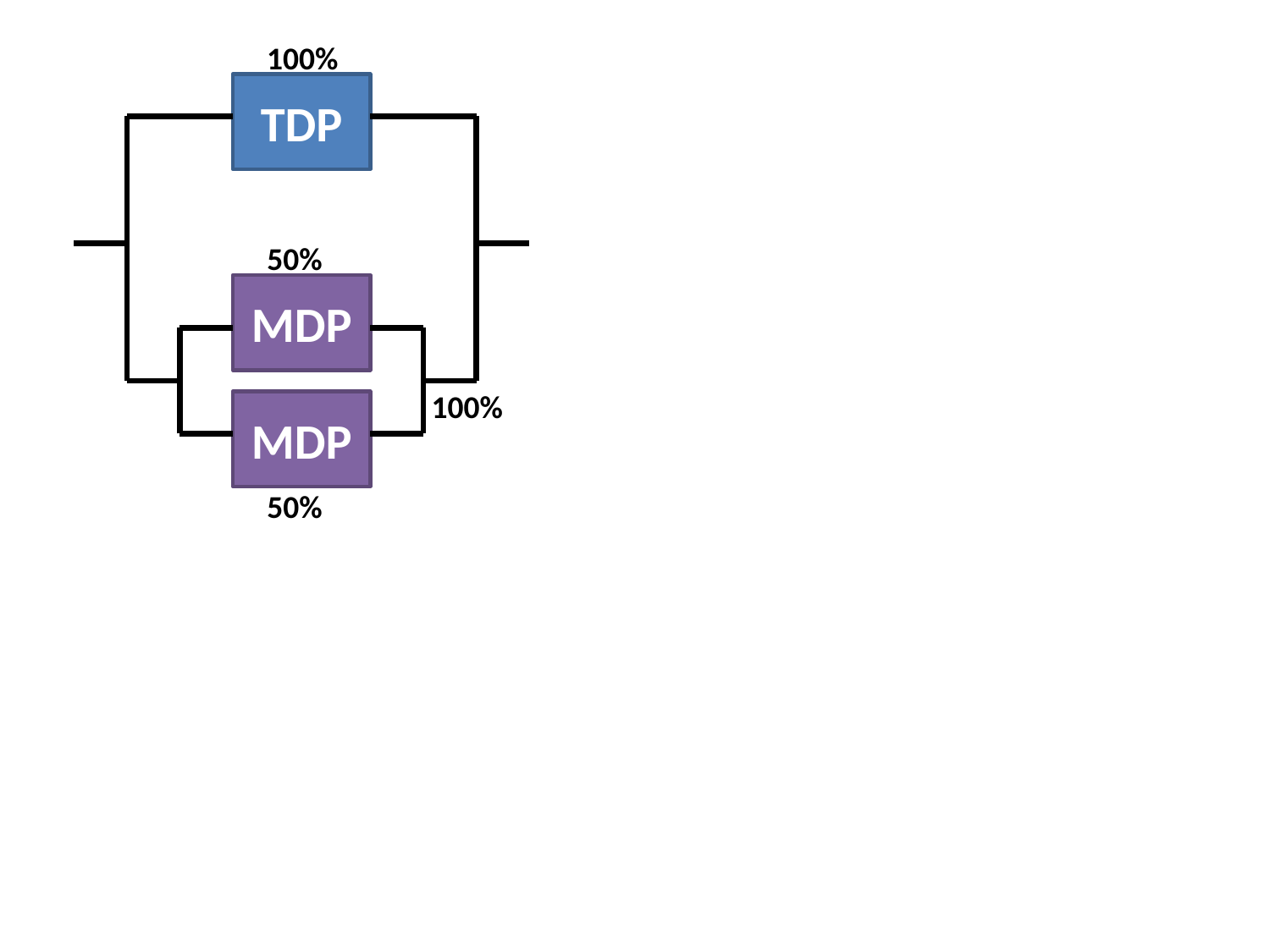

100%
TDP
50%
MDP
100%
MDP
50%